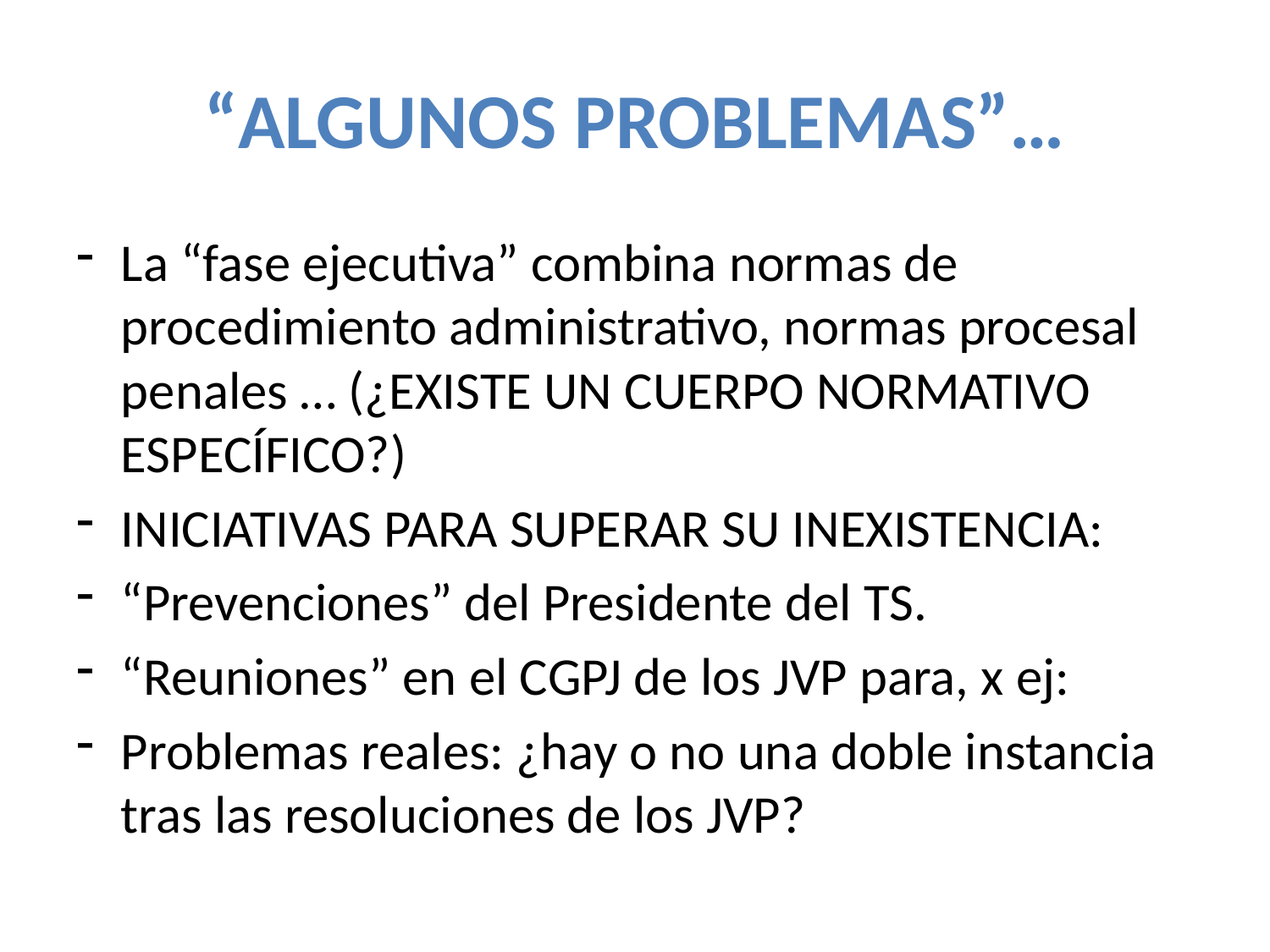

# “ALGUNOS PROBLEMAS”…
La “fase ejecutiva” combina normas de procedimiento administrativo, normas procesal penales … (¿EXISTE UN CUERPO NORMATIVO ESPECÍFICO?)
INICIATIVAS PARA SUPERAR SU INEXISTENCIA:
“Prevenciones” del Presidente del TS.
“Reuniones” en el CGPJ de los JVP para, x ej:
Problemas reales: ¿hay o no una doble instancia tras las resoluciones de los JVP?